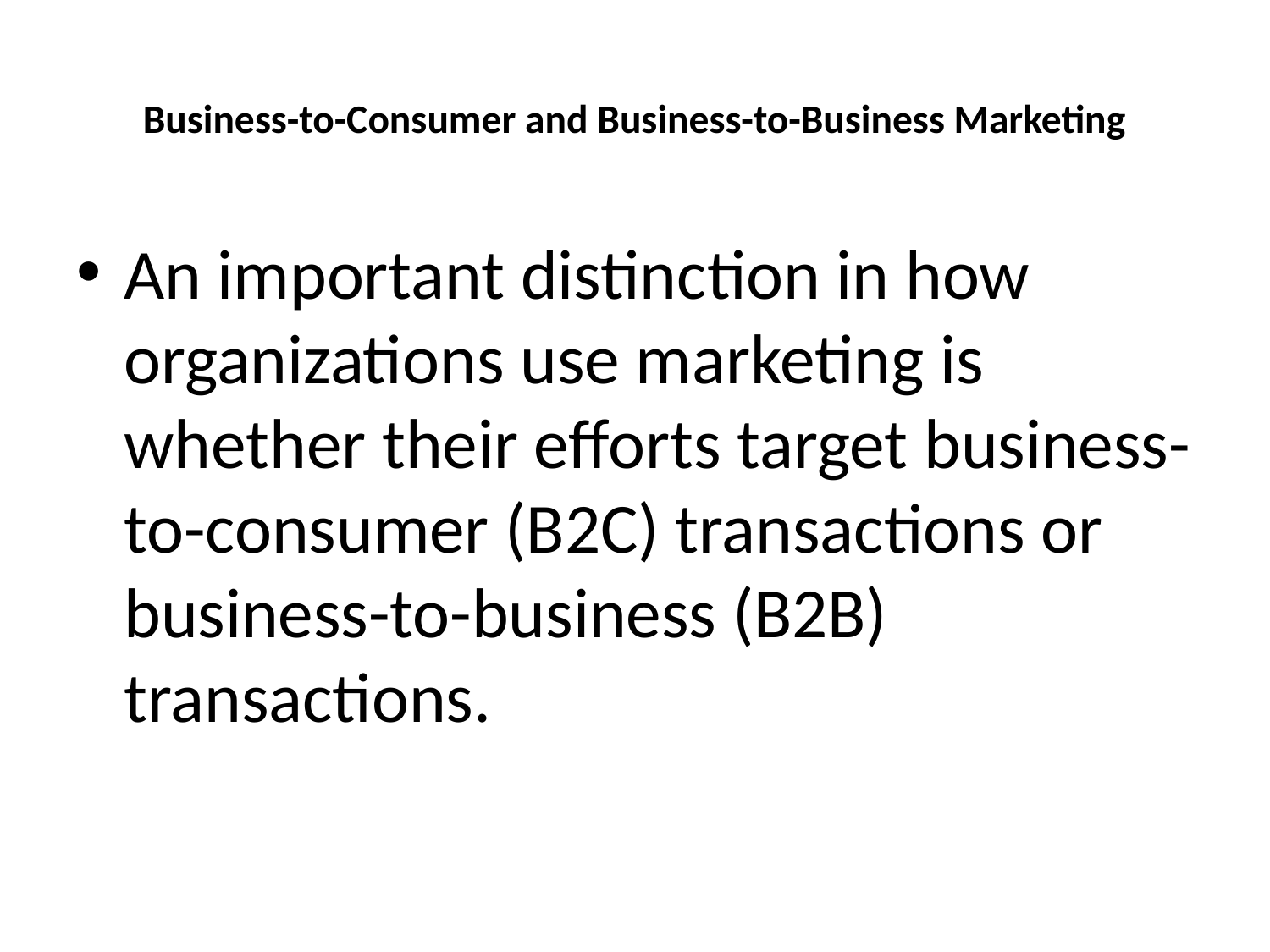

# Business-to-Consumer and Business-to-Business Marketing
An important distinction in how organizations use marketing is whether their efforts target business-to-consumer (B2C) transactions or business-to-business (B2B) transactions.